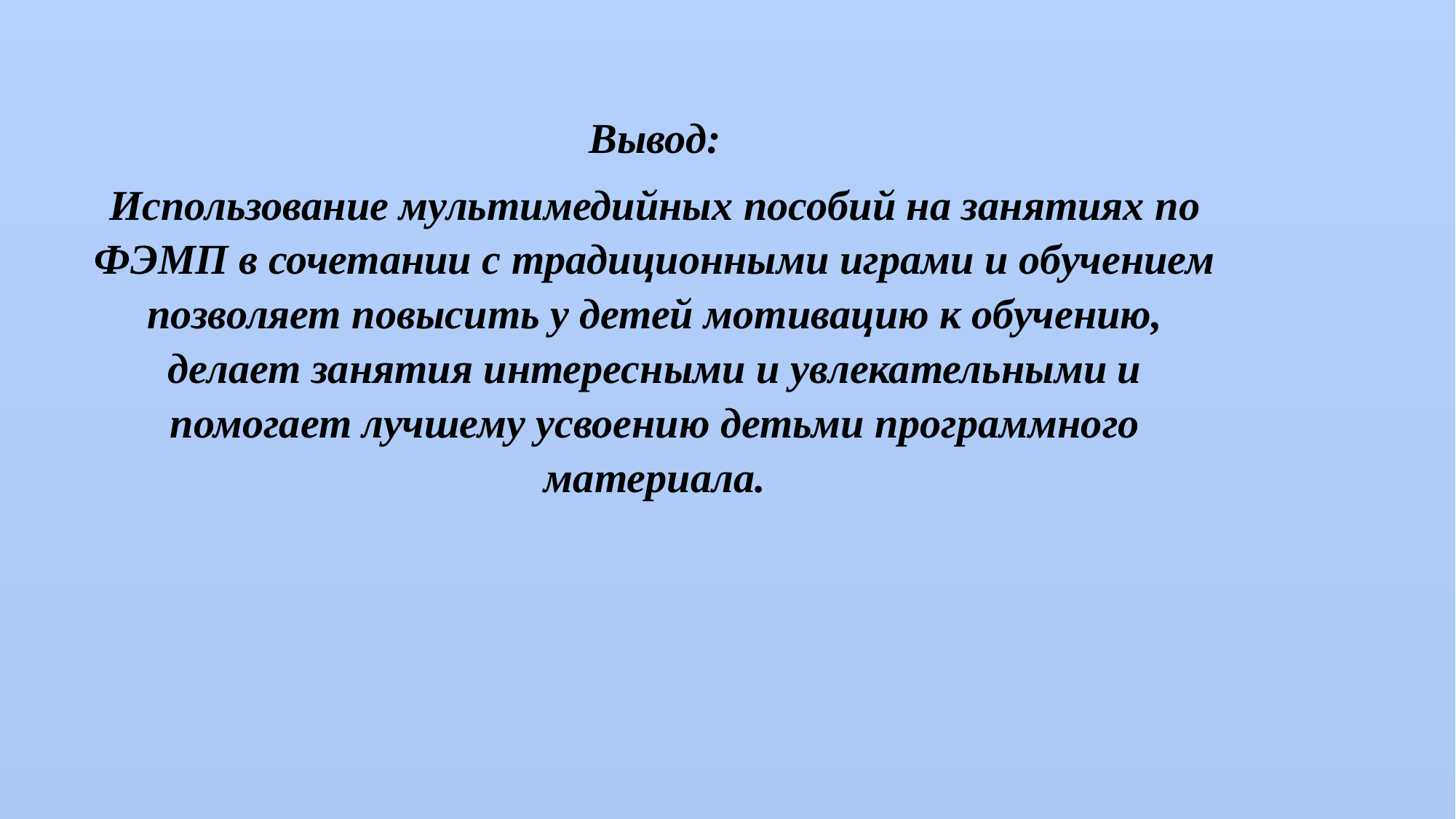

Вывод:
Использование мультимедийных пособий на занятиях по ФЭМП в сочетании с традиционными играми и обучением позволяет повысить у детей мотивацию к обучению, делает занятия интересными и увлекательными и помогает лучшему усвоению детьми программного материала.